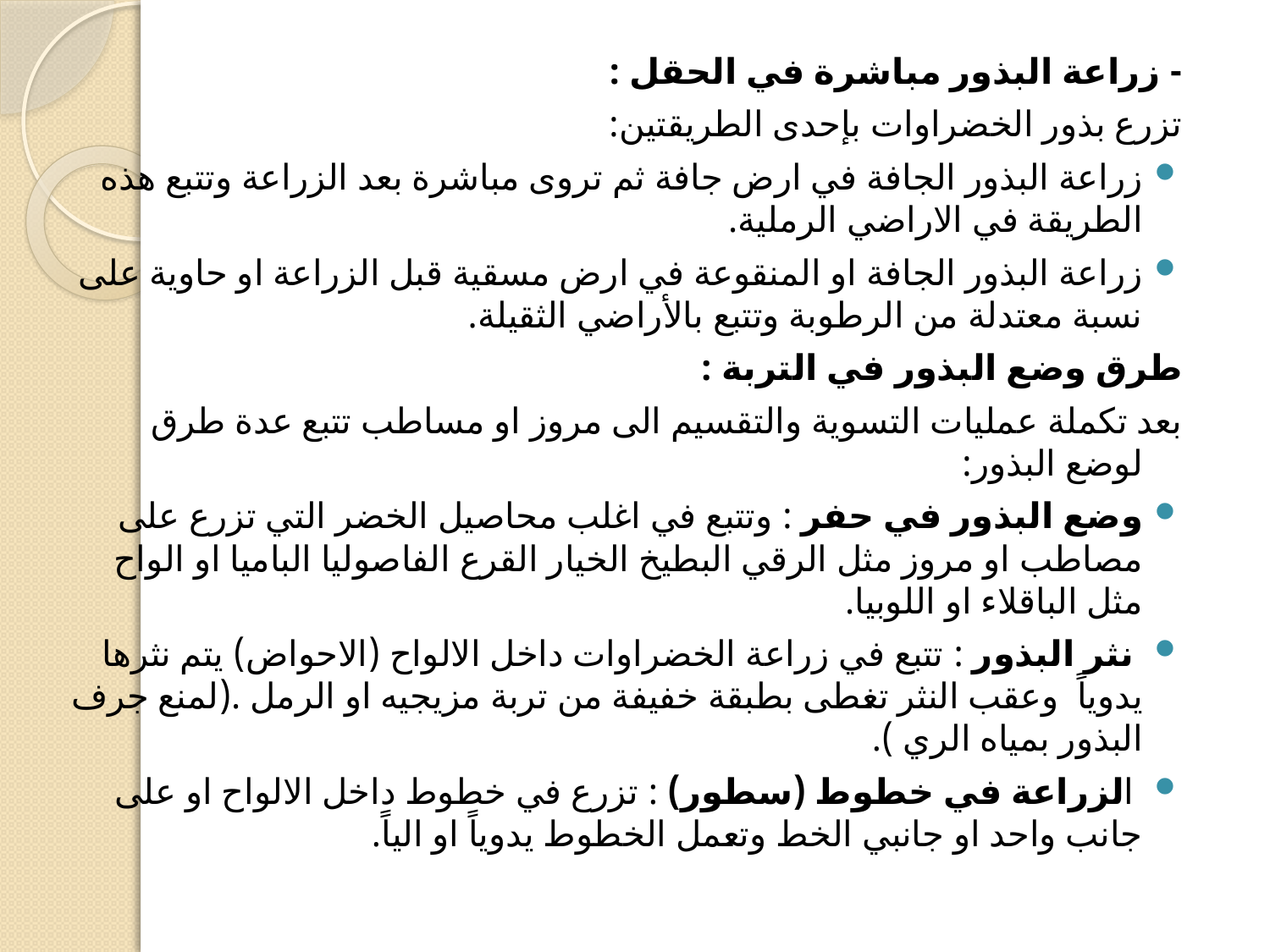

#
- زراعة البذور مباشرة في الحقل :
تزرع بذور الخضراوات بإحدى الطريقتين:
زراعة البذور الجافة في ارض جافة ثم تروى مباشرة بعد الزراعة وتتبع هذه الطريقة في الاراضي الرملية.
زراعة البذور الجافة او المنقوعة في ارض مسقية قبل الزراعة او حاوية على نسبة معتدلة من الرطوبة وتتبع بالأراضي الثقيلة.
طرق وضع البذور في التربة :
بعد تكملة عمليات التسوية والتقسيم الى مروز او مساطب تتبع عدة طرق لوضع البذور:
وضع البذور في حفر : وتتبع في اغلب محاصيل الخضر التي تزرع على مصاطب او مروز مثل الرقي البطيخ الخيار القرع الفاصوليا الباميا او الواح مثل الباقلاء او اللوبيا.
 نثر البذور : تتبع في زراعة الخضراوات داخل الالواح (الاحواض) يتم نثرها يدوياً  وعقب النثر تغطى بطبقة خفيفة من تربة مزيجيه او الرمل .(لمنع جرف البذور بمياه الري ).
 الزراعة في خطوط (سطور) : تزرع في خطوط داخل الالواح او على جانب واحد او جانبي الخط وتعمل الخطوط يدوياً او الياً.